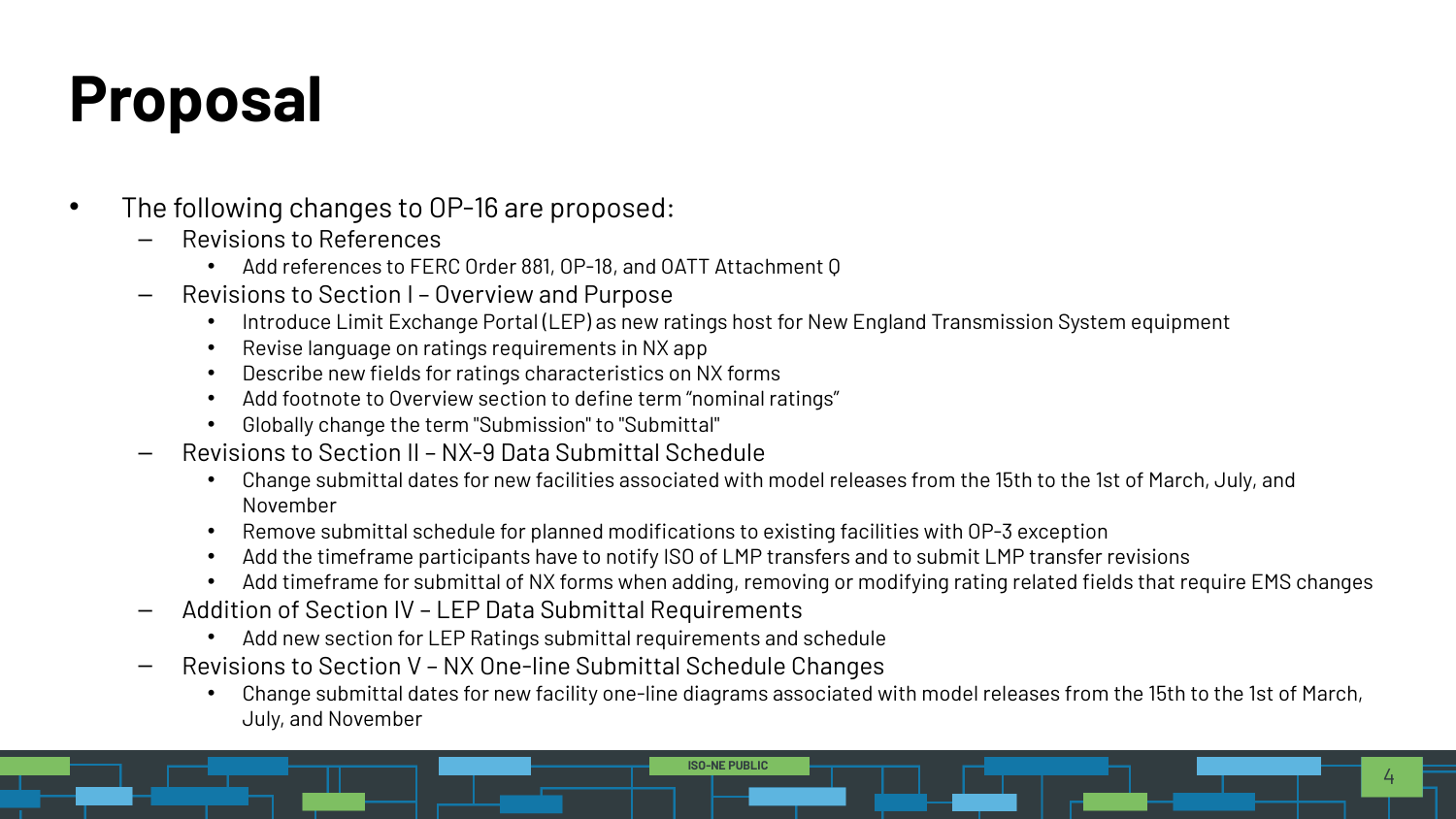

# Proposal
The following changes to OP-16 are proposed:
Revisions to References
Add references to FERC Order 881, OP-18, and OATT Attachment Q
Revisions to Section I – Overview and Purpose
Introduce Limit Exchange Portal (LEP) as new ratings host for New England Transmission System equipment
Revise language on ratings requirements in NX app
Describe new fields for ratings characteristics on NX forms
Add footnote to Overview section to define term “nominal ratings”
Globally change the term "Submission" to "Submittal"
Revisions to Section II – NX-9 Data Submittal Schedule
Change submittal dates for new facilities associated with model releases from the 15th to the 1st of March, July, and November
Remove submittal schedule for planned modifications to existing facilities with OP-3 exception
Add the timeframe participants have to notify ISO of LMP transfers and to submit LMP transfer revisions
Add timeframe for submittal of NX forms when adding, removing or modifying rating related fields that require EMS changes
Addition of Section IV – LEP Data Submittal Requirements
Add new section for LEP Ratings submittal requirements and schedule
Revisions to Section V – NX One-line Submittal Schedule Changes
Change submittal dates for new facility one-line diagrams associated with model releases from the 15th to the 1st of March, July, and November
4